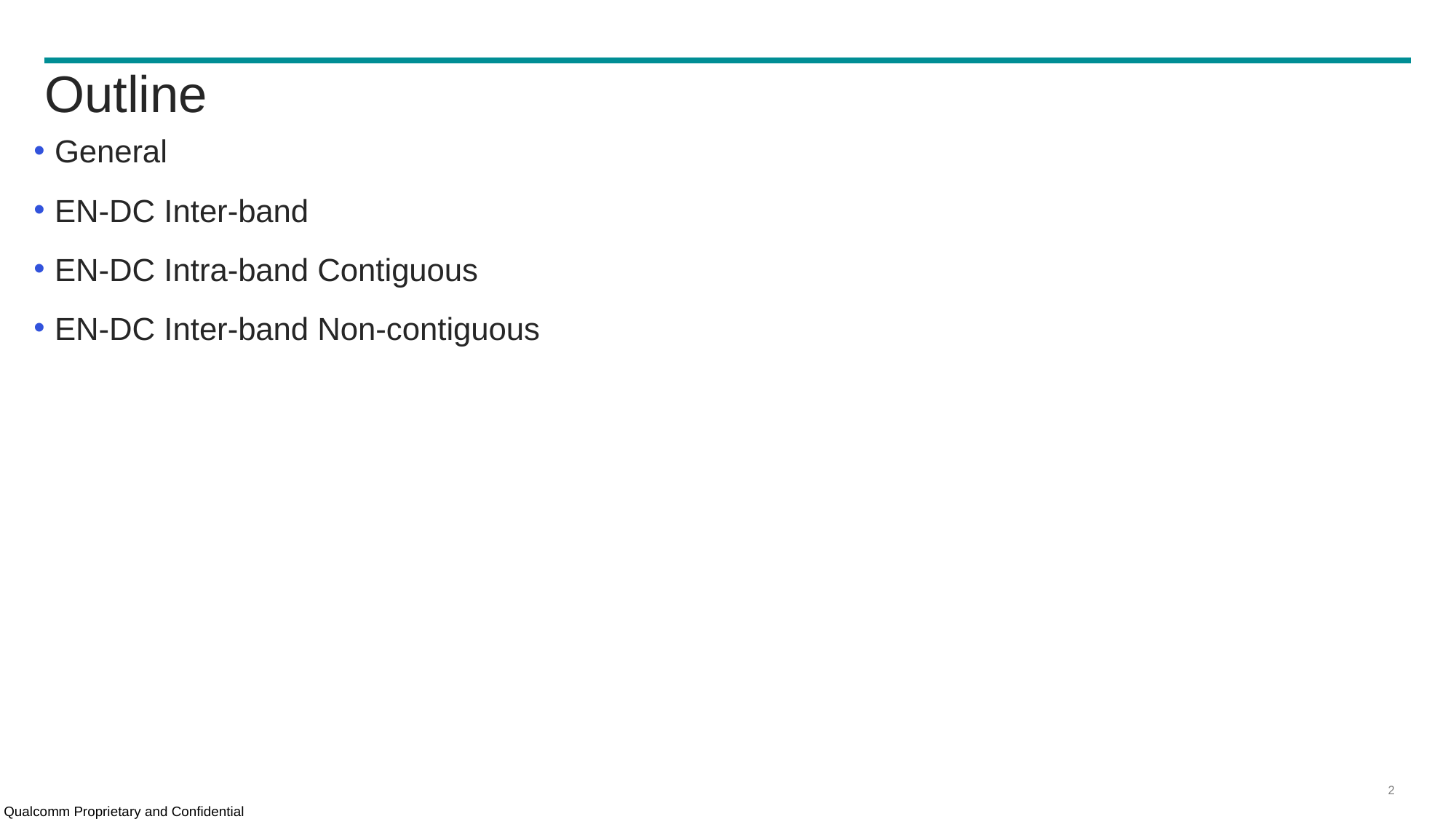

# Outline
General
EN-DC Inter-band
EN-DC Intra-band Contiguous
EN-DC Inter-band Non-contiguous